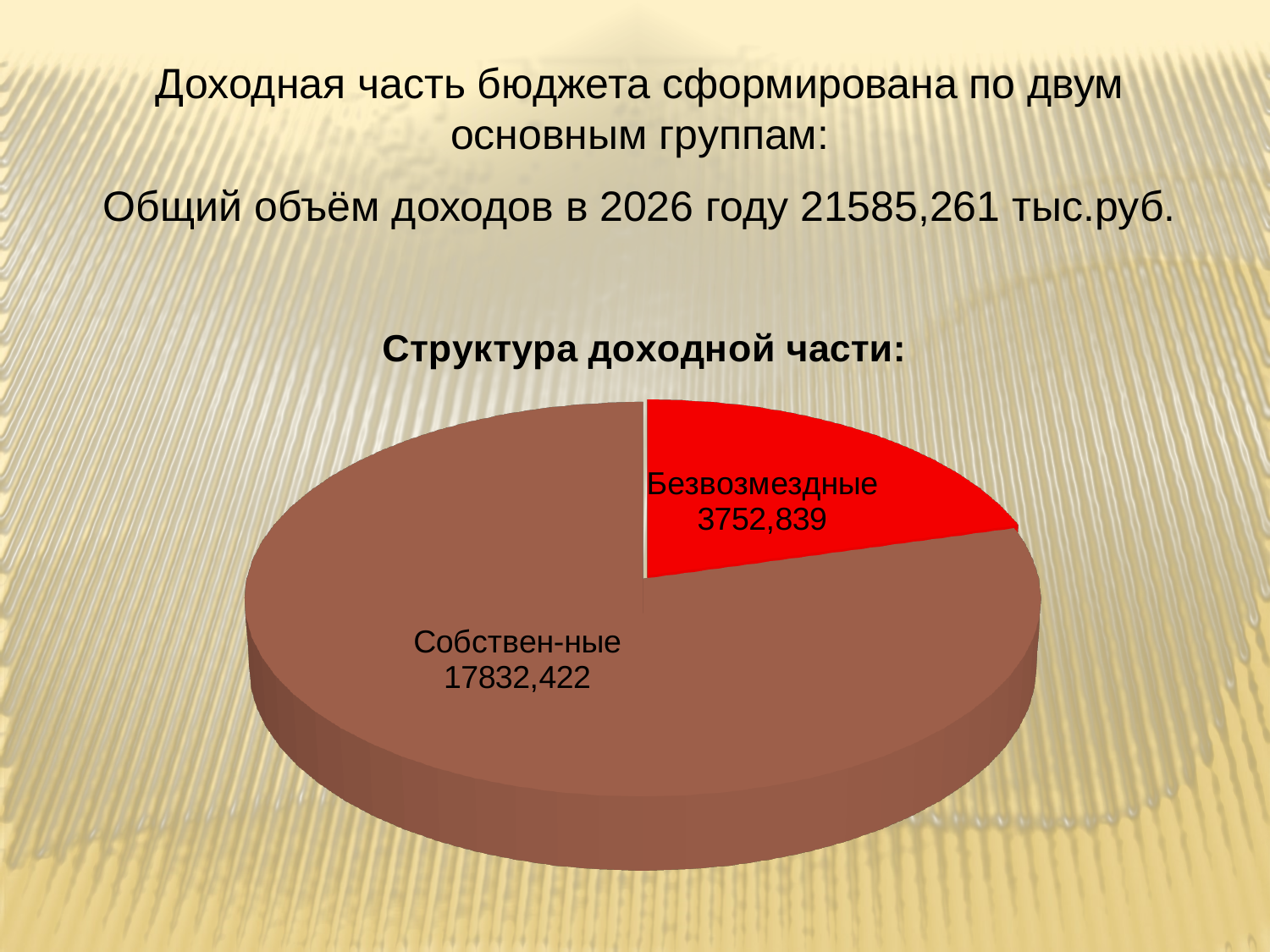

Доходная часть бюджета сформирована по двум основным группам:

Общий объём доходов в 2026 году 21585,261 тыс.руб.

[unsupported chart]